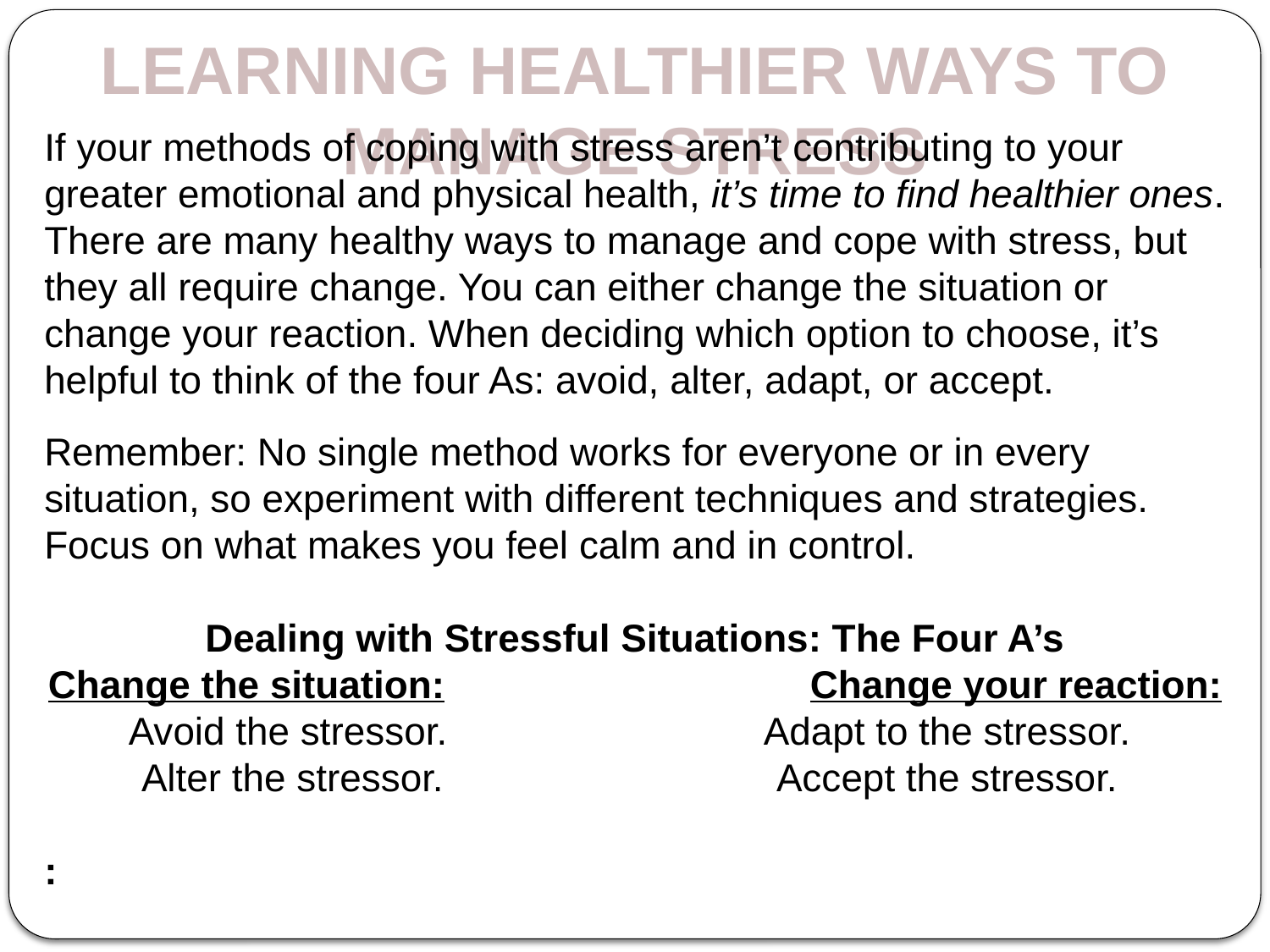

Learning healthier ways to manage stress
If your methods of coping with stress aren’t contributing to your greater emotional and physical health, it’s time to find healthier ones. There are many healthy ways to manage and cope with stress, but they all require change. You can either change the situation or change your reaction. When deciding which option to choose, it’s helpful to think of the four As: avoid, alter, adapt, or accept.

Remember: No single method works for everyone or in every situation, so experiment with different techniques and strategies. Focus on what makes you feel calm and in control.

Dealing with Stressful Situations: The Four A’s
Change the situation:			Change your reaction:
Avoid the stressor. 			Adapt to the stressor.
Alter the stressor.			Accept the stressor.

: